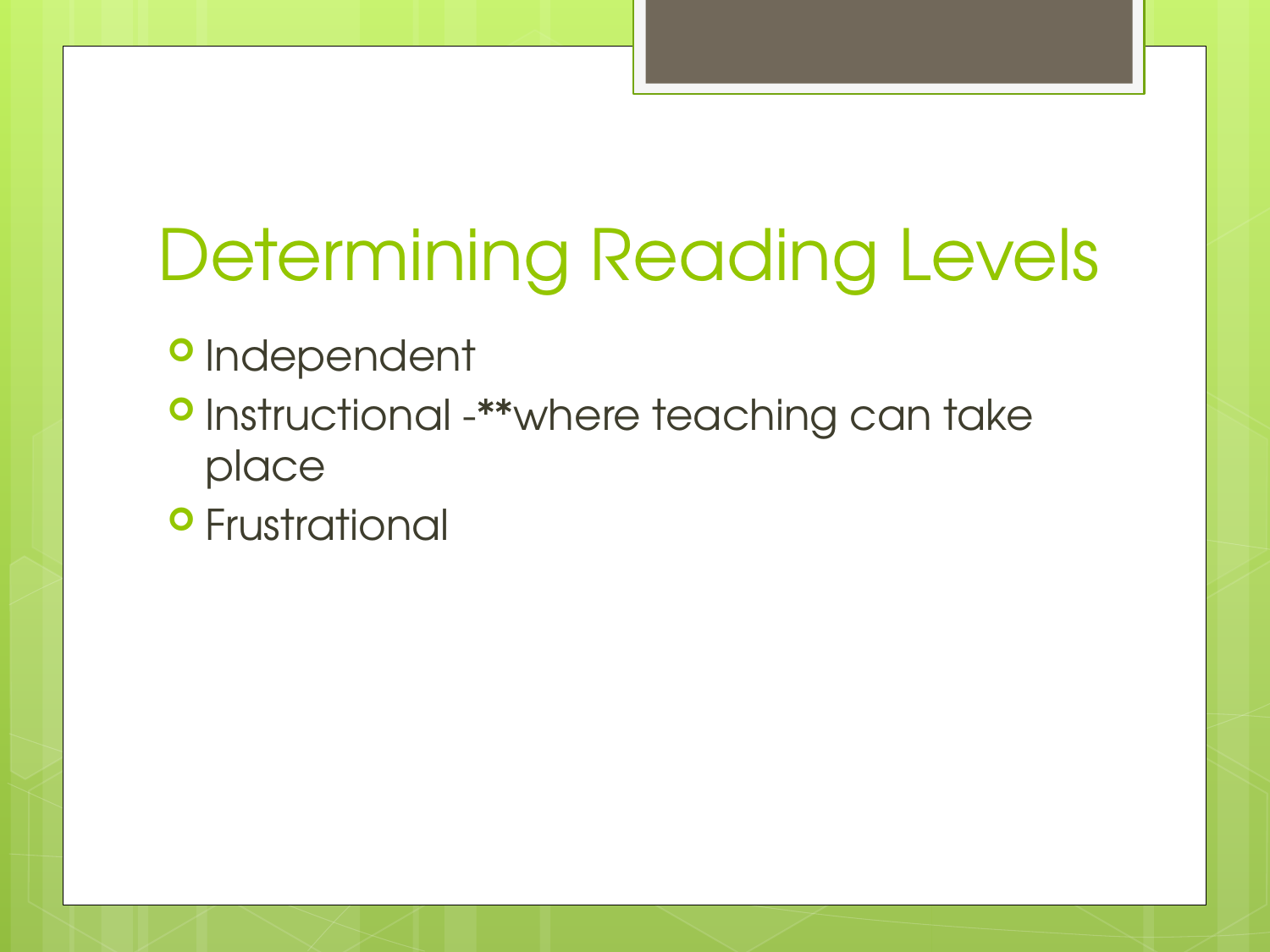

# Determining Reading Levels
Independent
Instructional -**where teaching can take place
Frustrational